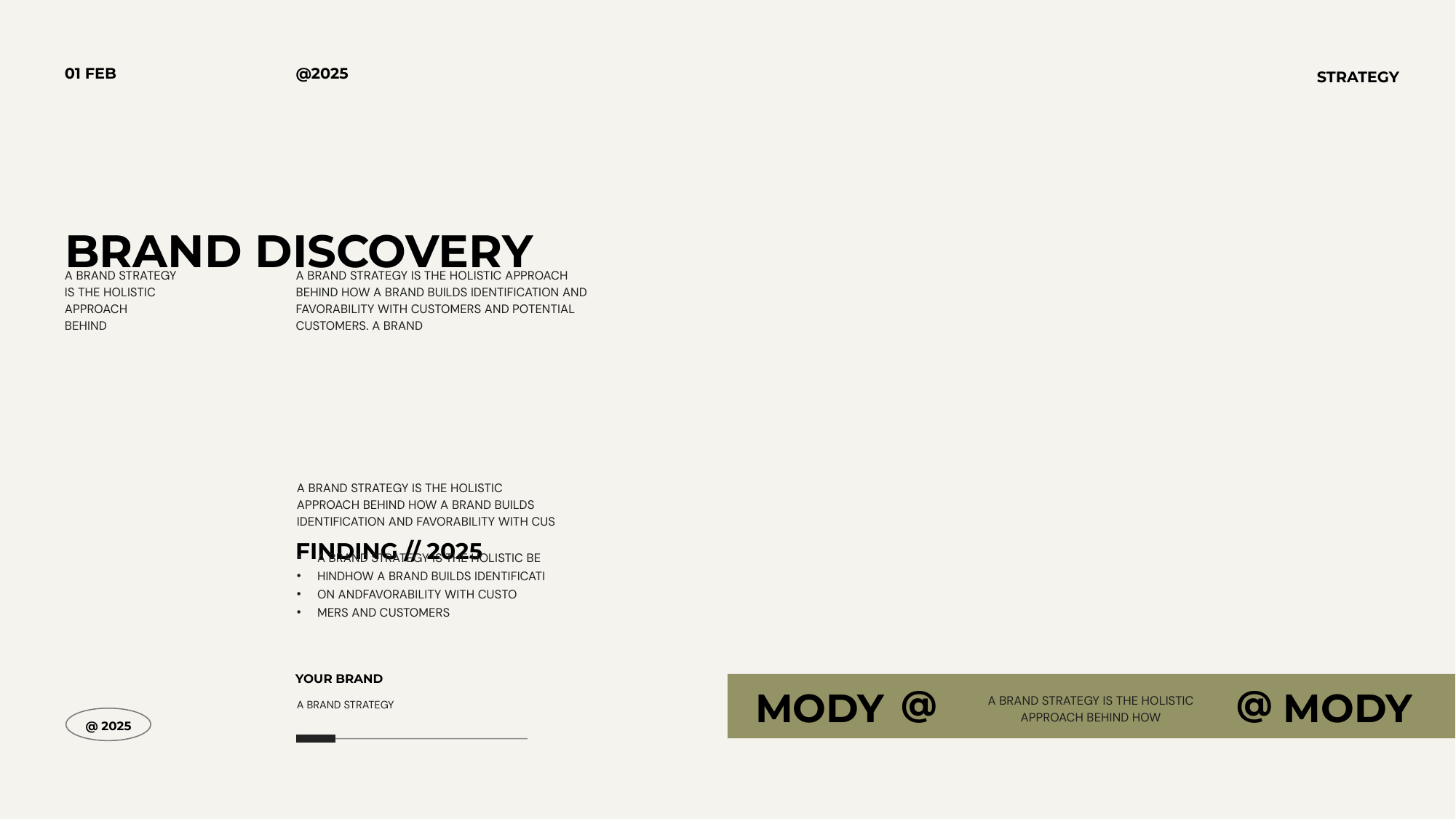

01 FEB
@2025
STRATEGY
BRAND DISCOVERY
A BRAND STRATEGY IS THE HOLISTIC APPROACH
BEHIND HOW A BRAND BUILDS IDENTIFICATION AND FAVORABILITY WITH CUSTOMERS AND POTENTIAL CUSTOMERS. A BRAND
A BRAND STRATEGY IS THE HOLISTIC APPROACH
BEHIND
FINDING // 2025
A BRAND STRATEGY IS THE HOLISTIC APPROACH BEHIND HOW A BRAND BUILDS IDENTIFICATION AND FAVORABILITY WITH CUS
A BRAND STRATEGY IS THE HOLISTIC BE
HINDHOW A BRAND BUILDS IDENTIFICATI
ON ANDFAVORABILITY WITH CUSTO
MERS AND CUSTOMERS
YOUR BRAND

@
@
MODY
MODY
A BRAND STRATEGY IS THE HOLISTIC APPROACH BEHIND HOW
A BRAND STRATEGY

@ 2025